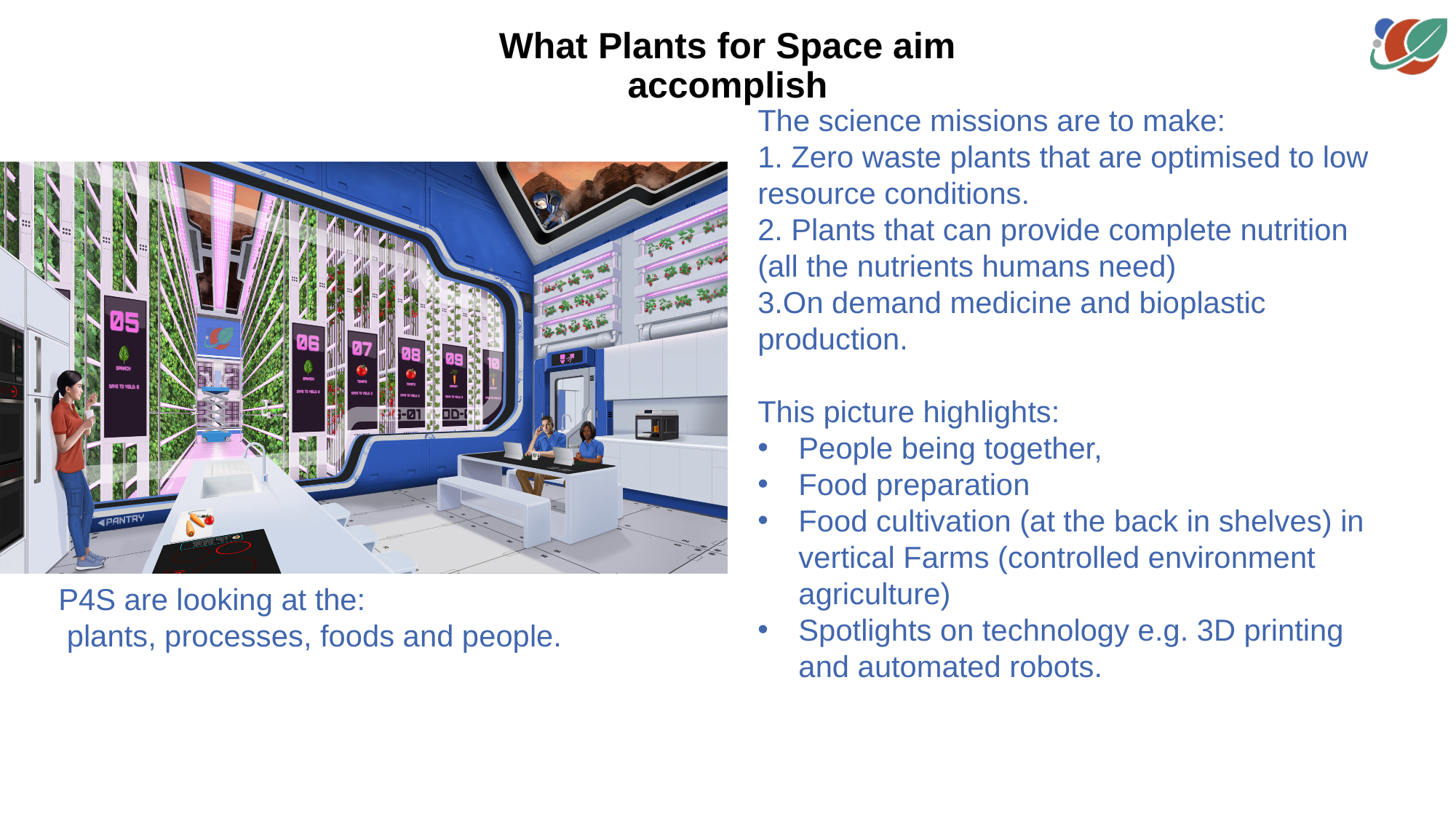

What Plants for Space aim accomplish
The science missions are to make:
1. Zero waste plants that are optimised to low resource conditions.
2. Plants that can provide complete nutrition (all the nutrients humans need)
3.On demand medicine and bioplastic production.

This picture highlights:
People being together,
Food preparation
Food cultivation (at the back in shelves) in vertical Farms (controlled environment agriculture)
Spotlights on technology e.g. 3D printing and automated robots.

P4S are looking at the:
 plants, processes, foods and people.